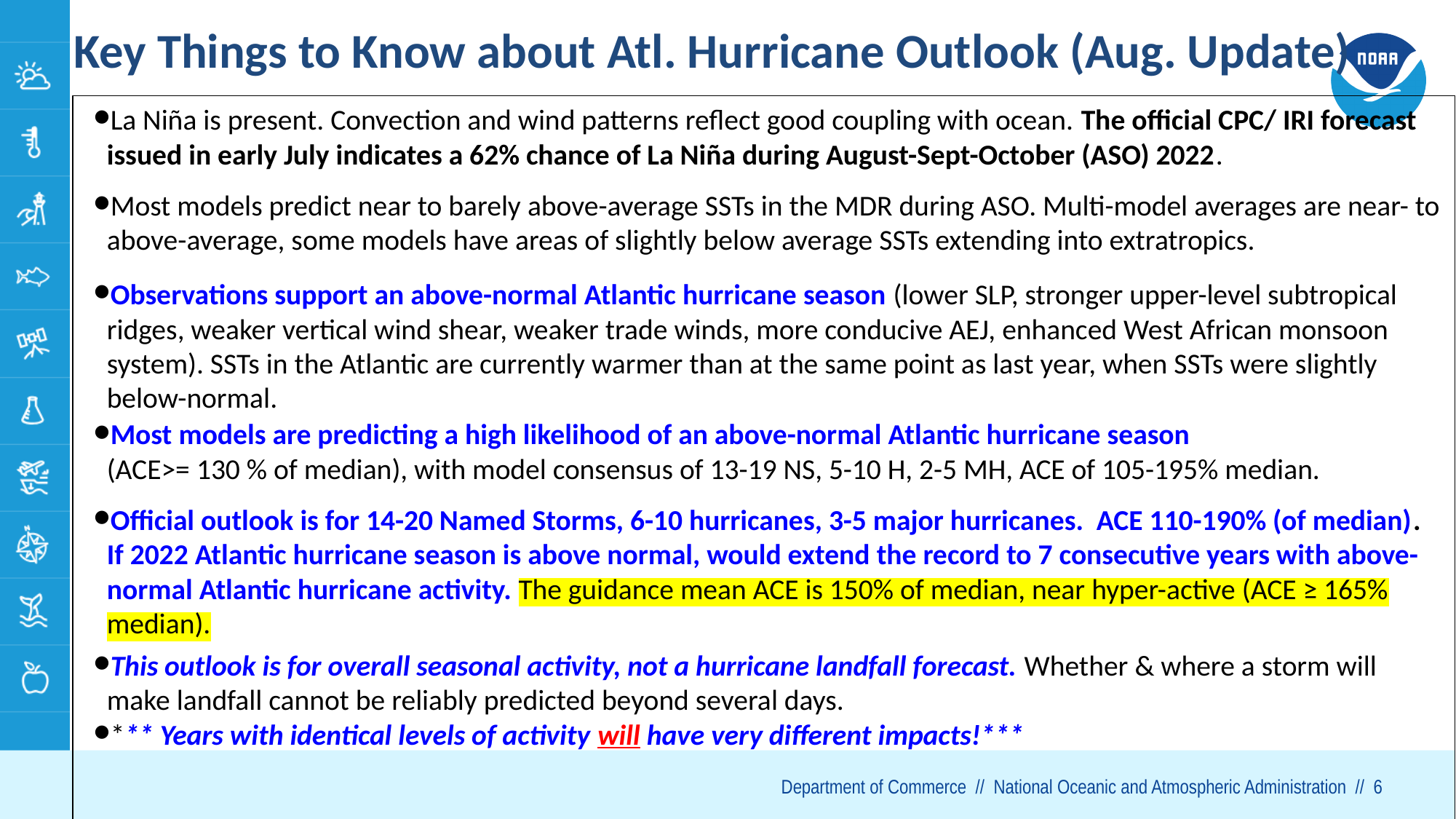

# Key Things to Know about Atl. Hurricane Outlook (Aug. Update)
La Niña is present. Convection and wind patterns reflect good coupling with ocean. The official CPC/ IRI forecast issued in early July indicates a 62% chance of La Niña during August-Sept-October (ASO) 2022.

Most models predict near to barely above-average SSTs in the MDR during ASO. Multi-model averages are near- to above-average, some models have areas of slightly below average SSTs extending into extratropics.

Observations support an above-normal Atlantic hurricane season (lower SLP, stronger upper-level subtropical ridges, weaker vertical wind shear, weaker trade winds, more conducive AEJ, enhanced West African monsoon system). SSTs in the Atlantic are currently warmer than at the same point as last year, when SSTs were slightly below-normal.

Most models are predicting a high likelihood of an above-normal Atlantic hurricane season
(ACE>= 130 % of median), with model consensus of 13-19 NS, 5-10 H, 2-5 MH, ACE of 105-195% median.

Official outlook is for 14-20 Named Storms, 6-10 hurricanes, 3-5 major hurricanes.  ACE 110-190% (of median).
If 2022 Atlantic hurricane season is above normal, would extend the record to 7 consecutive years with above-normal Atlantic hurricane activity. The guidance mean ACE is 150% of median, near hyper-active (ACE ≥ 165% median).

This outlook is for overall seasonal activity, not a hurricane landfall forecast. Whether & where a storm will make landfall cannot be reliably predicted beyond several days.
*** Years with identical levels of activity will have very different impacts!***